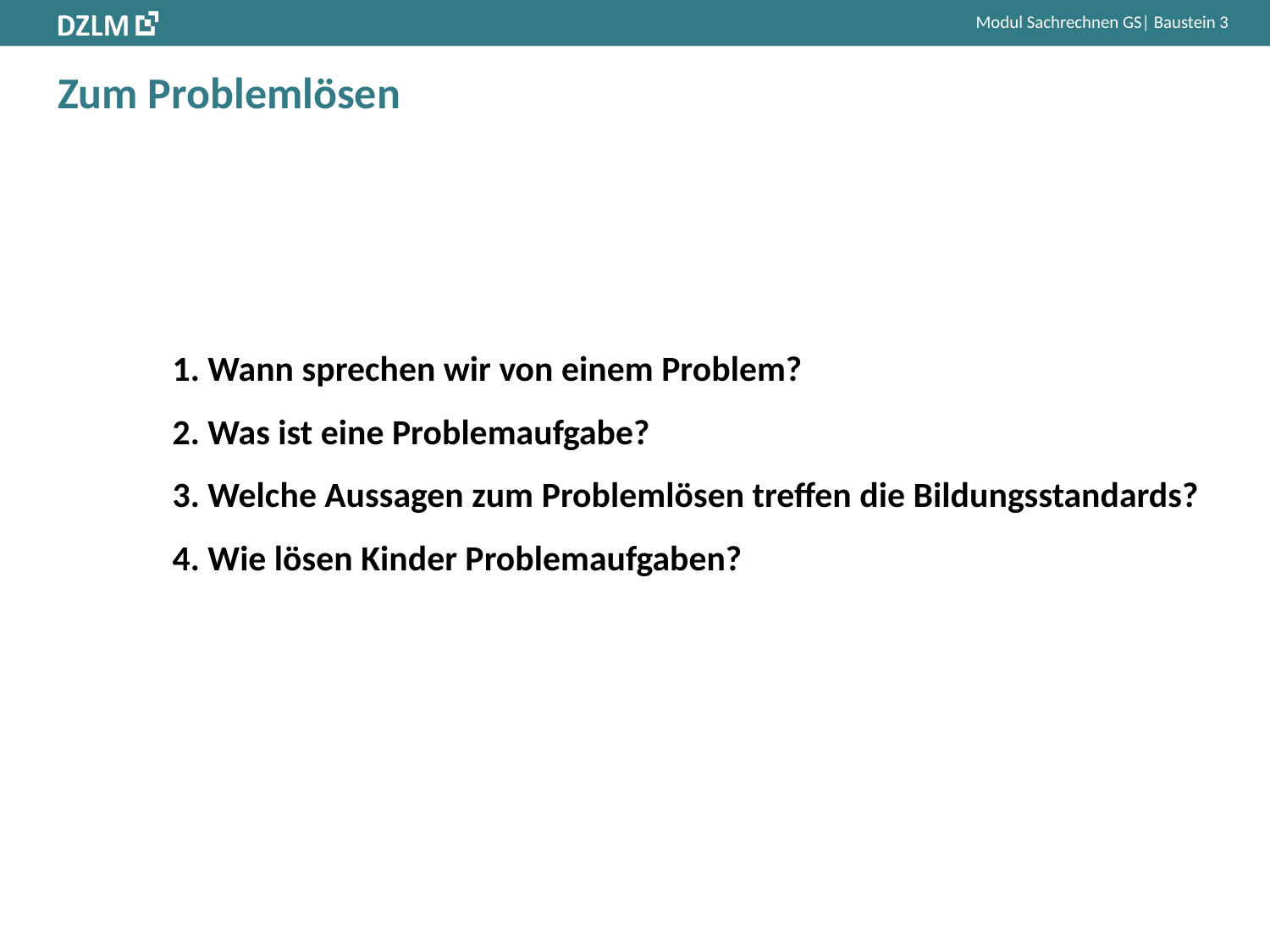

# Zum Problemlösen
1. Wann sprechen wir von einem Problem?
2. Was ist eine Problemaufgabe?
3. Welche Aussagen zum Problemlösen treffen die Bildungsstandards?
4. Wie lösen Kinder Problemaufgaben?